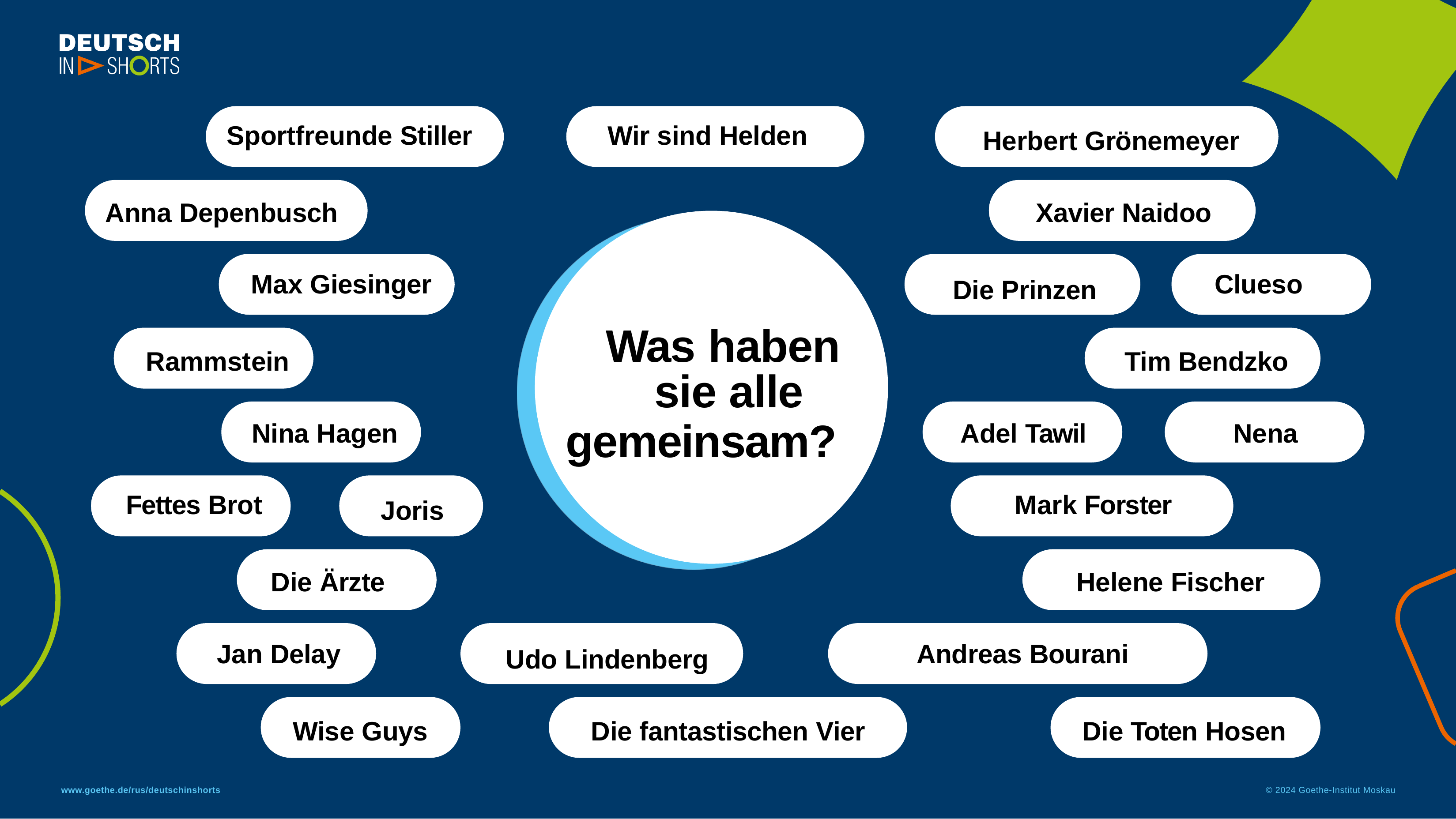

Sportfreunde Stiller
Wir sind Helden
Herbert Grönemeyer

Anna Depenbusch
Xavier Naidoo
[[

Max Giesinger
Clueso
Die Prinzen
Was haben  sie alle
gemeinsam?

Rammstein
Tim Bendzko

Nina Hagen
Adel Tawil
Nena

Fettes Brot
Mark Forster

Joris

Die Ärzte
Helene Fischer

Jan Delay
Andreas Bourani
Udo Lindenberg

Wise Guys
Die fantastischen Vier
Die Toten Hosen